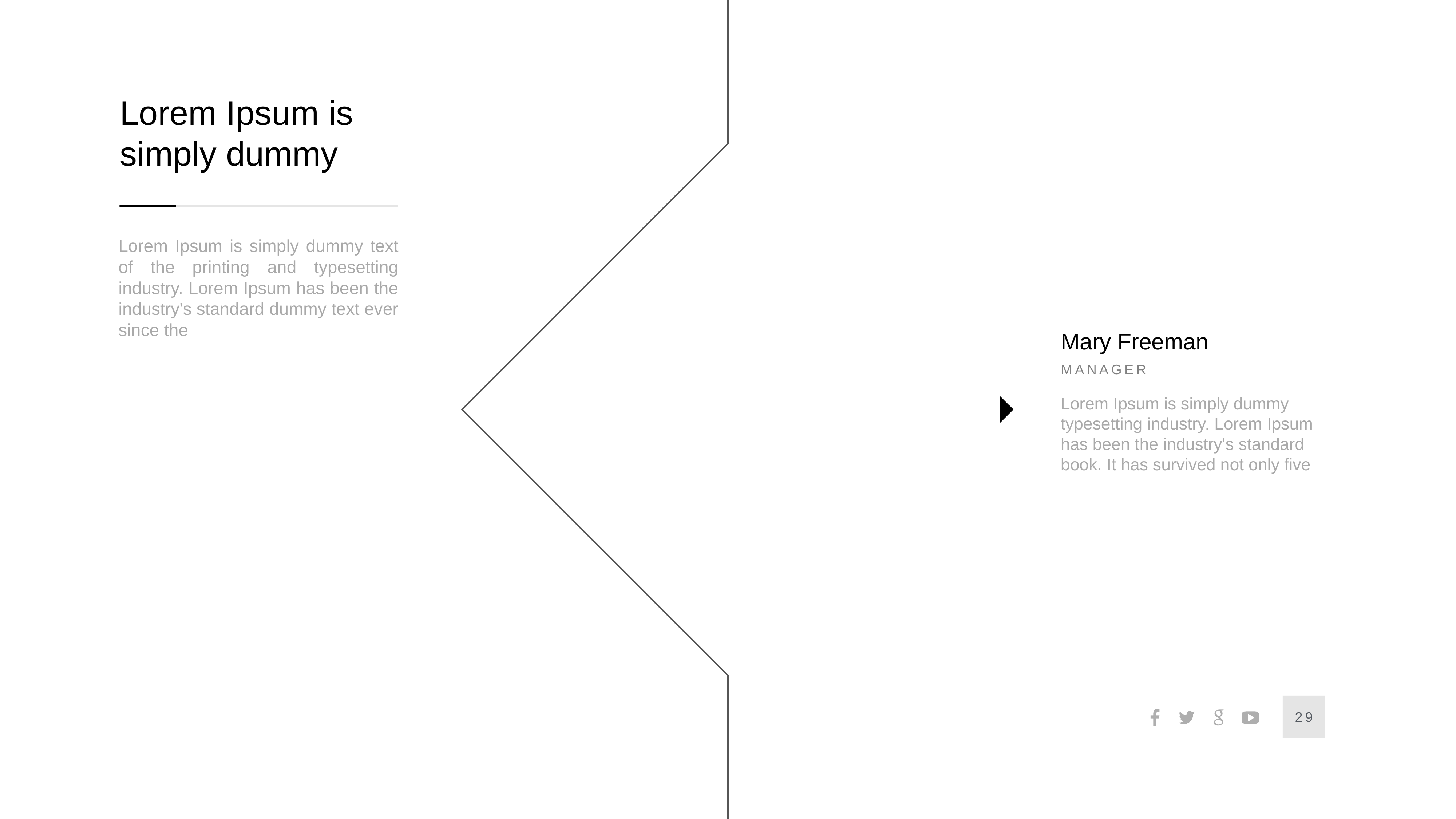

Lorem Ipsum is simply dummy

Lorem Ipsum is simply dummy text of the printing and typesetting industry. Lorem Ipsum has been the industry's standard dummy text ever since the

Mary Freeman
Manager
Lorem Ipsum is simply dummy typesetting industry. Lorem Ipsum has been the industry's standard book. It has survived not only five

29